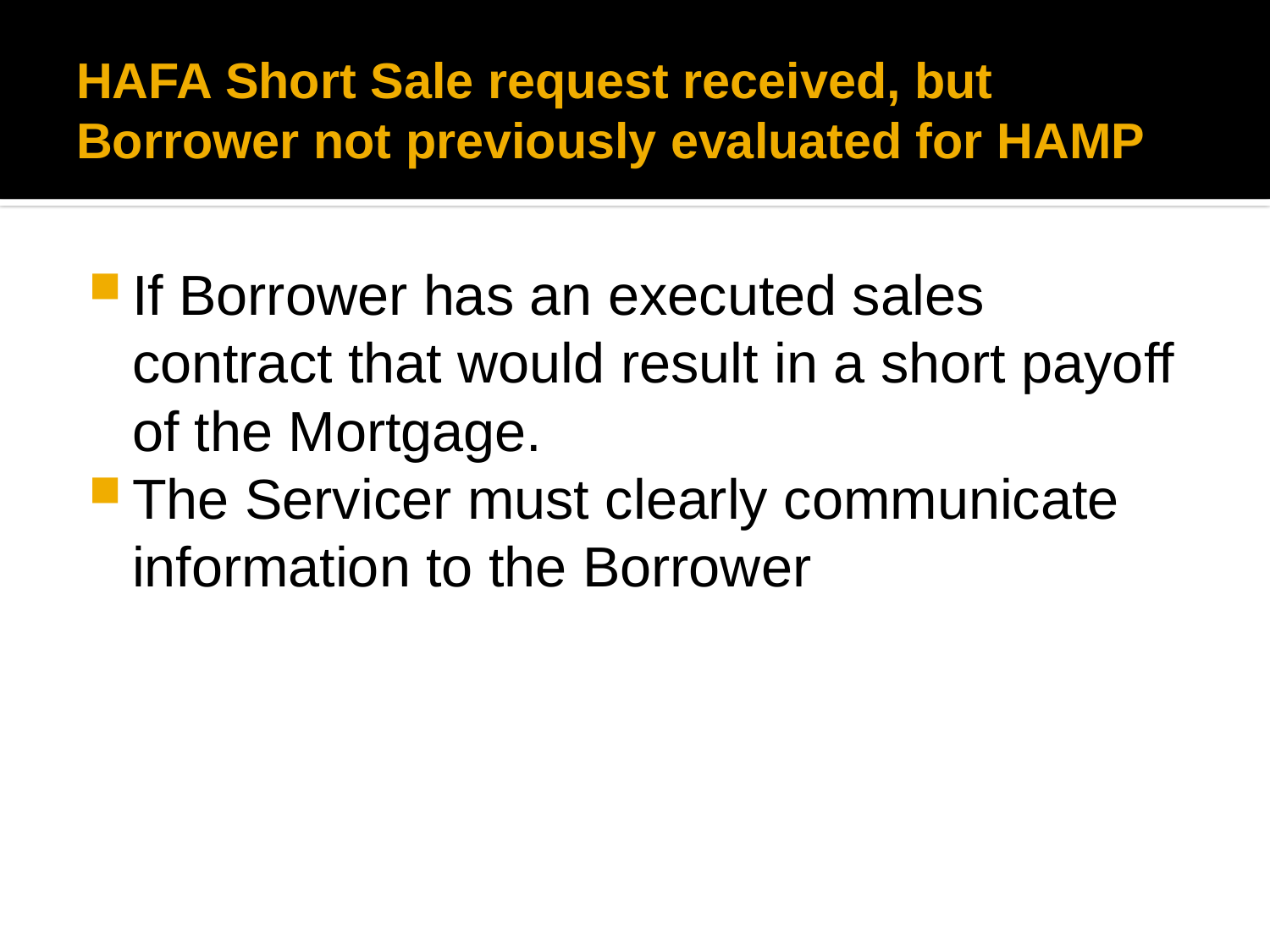

# HAFA Short Sale request received, but Borrower not previously evaluated for HAMP
If Borrower has an executed sales contract that would result in a short payoff of the Mortgage.
The Servicer must clearly communicate information to the Borrower